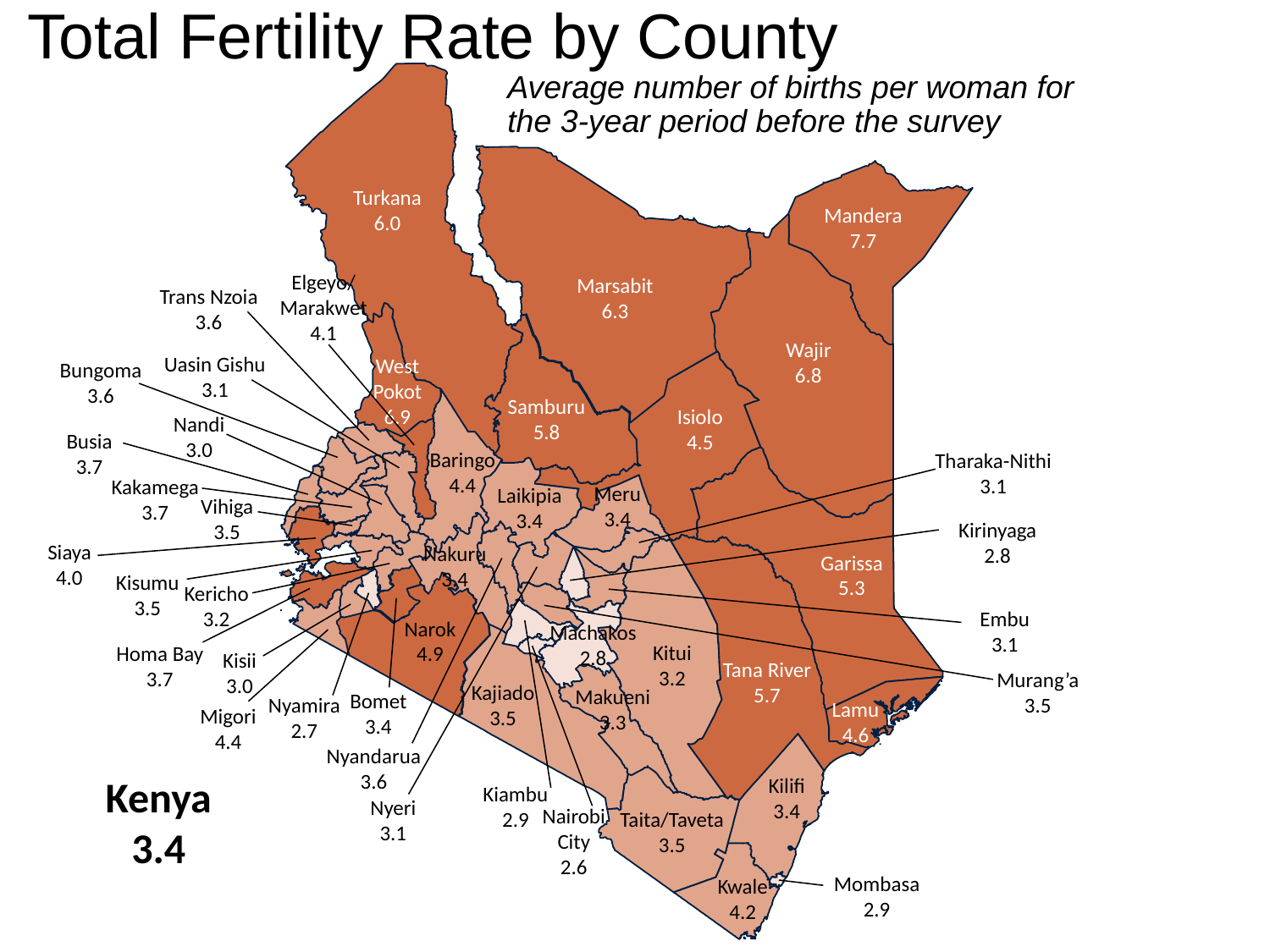

Total Fertility Rate by County

Average number of births per woman for the 3-year period before the survey

Turkana
6.0
Mandera
7.7

Elgeyo/ Marakwet
4.1
Marsabit
6.3
Trans Nzoia
3.6

Wajir
6.8
Uasin Gishu
3.1
West Pokot
6.9
Bungoma
3.6

Samburu
5.8

Isiolo
4.5
Nandi
3.0

Busia
3.7

Baringo
4.4
Tharaka-Nithi
3.1

Kakamega
3.7
Meru
3.4

Laikipia
3.4

Vihiga
3.5

Kirinyaga
2.8

Siaya
4.0

Nakuru
3.4

Garissa
5.3

Kisumu
3.5

Kericho
3.2

Embu
3.1

Narok
4.9
Machakos
2.8

Kitui
3.2
Homa Bay
3.7

Kisii
3.0
Tana River
5.7
Murang’a
3.5

Kajiado
3.5

Makueni
3.3
Bomet
3.4
Nyamira
2.7
Lamu
4.6
Migori
4.4

Nyandarua
3.6
Kenya
3.4

Kilifi
3.4
Kiambu
2.9
Nyeri
3.1

Nairobi City
2.6
Taita/Taveta
3.5

Mombasa
2.9
Kwale
4.2